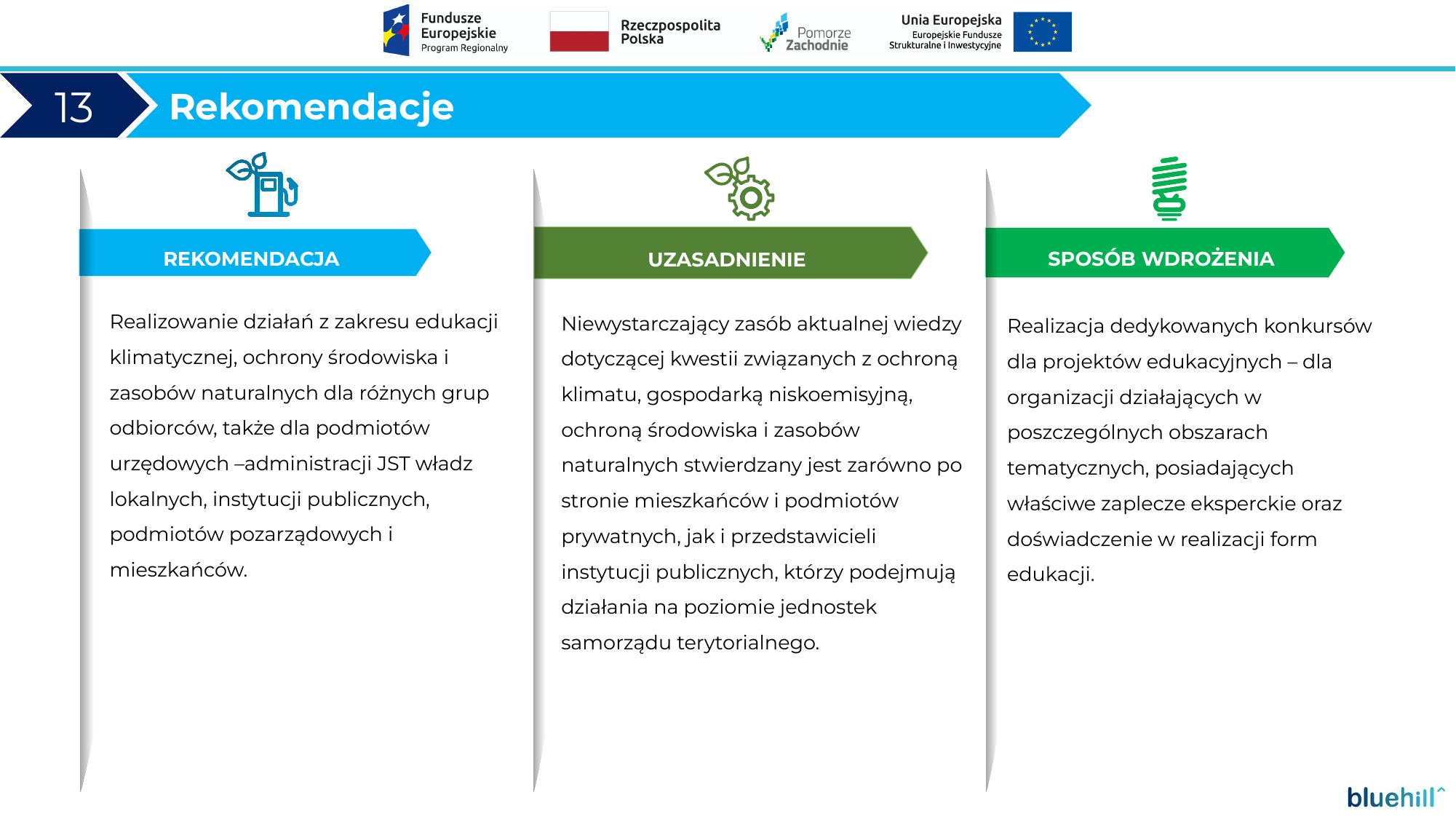

Rekomendacje
13

REKOMENDACJA

UZASADNIENIE

SPOSÓB WDROŻENIA
Realizowanie działań z zakresu edukacji klimatycznej, ochrony środowiska i zasobów naturalnych dla różnych grup odbiorców, także dla podmiotów urzędowych –administracji JST władz lokalnych, instytucji publicznych, podmiotów pozarządowych i mieszkańców.
Niewystarczający zasób aktualnej wiedzy dotyczącej kwestii związanych z ochroną klimatu, gospodarką niskoemisyjną, ochroną środowiska i zasobów naturalnych stwierdzany jest zarówno po stronie mieszkańców i podmiotów prywatnych, jak i przedstawicieli instytucji publicznych, którzy podejmują działania na poziomie jednostek samorządu terytorialnego.
Realizacja dedykowanych konkursów dla projektów edukacyjnych – dla organizacji działających w poszczególnych obszarach tematycznych, posiadających właściwe zaplecze eksperckie oraz doświadczenie w realizacji form edukacji.